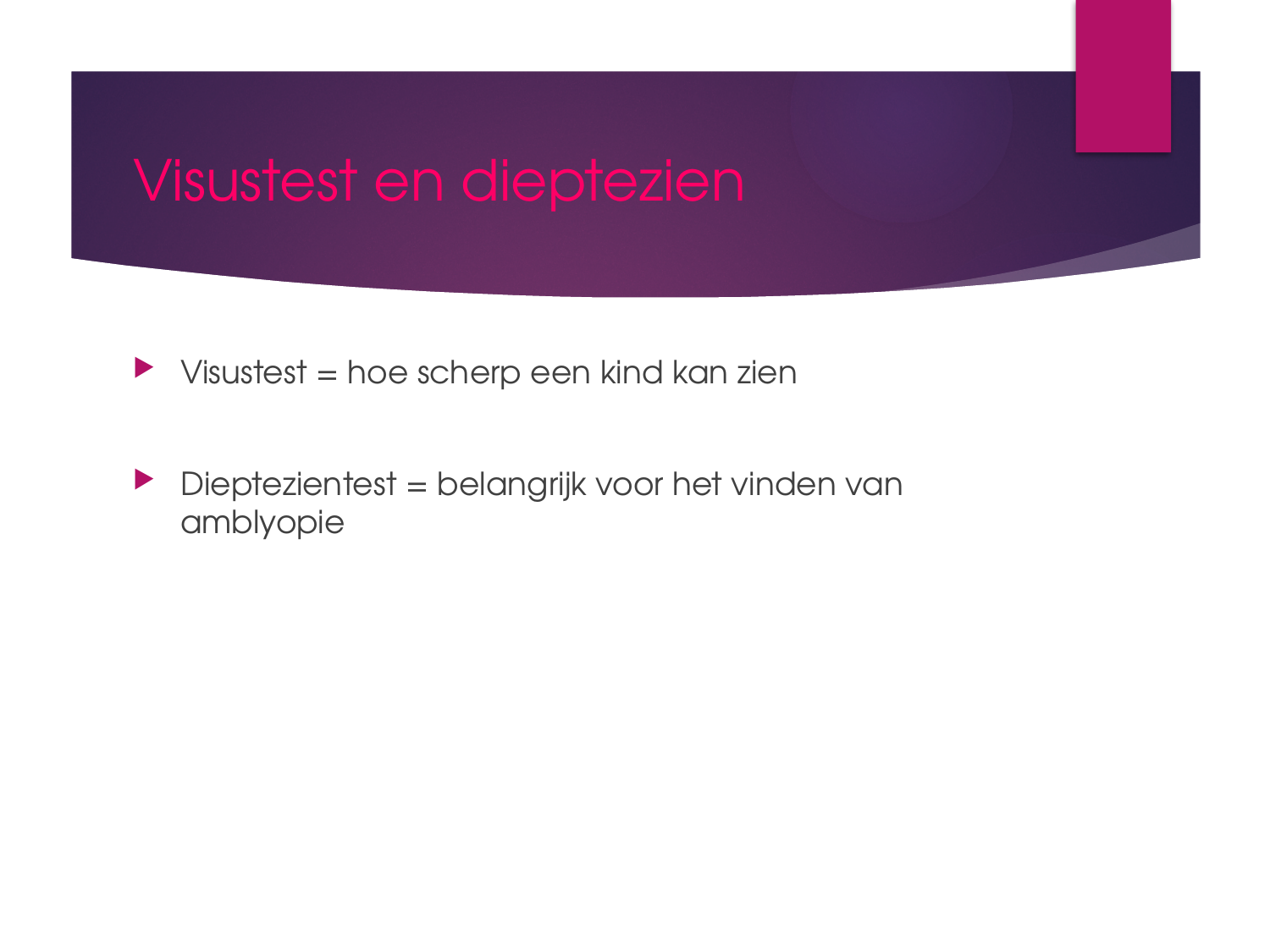

# Visustest en dieptezien
Visustest = hoe scherp een kind kan zien

Dieptezientest = belangrijk voor het vinden van amblyopie